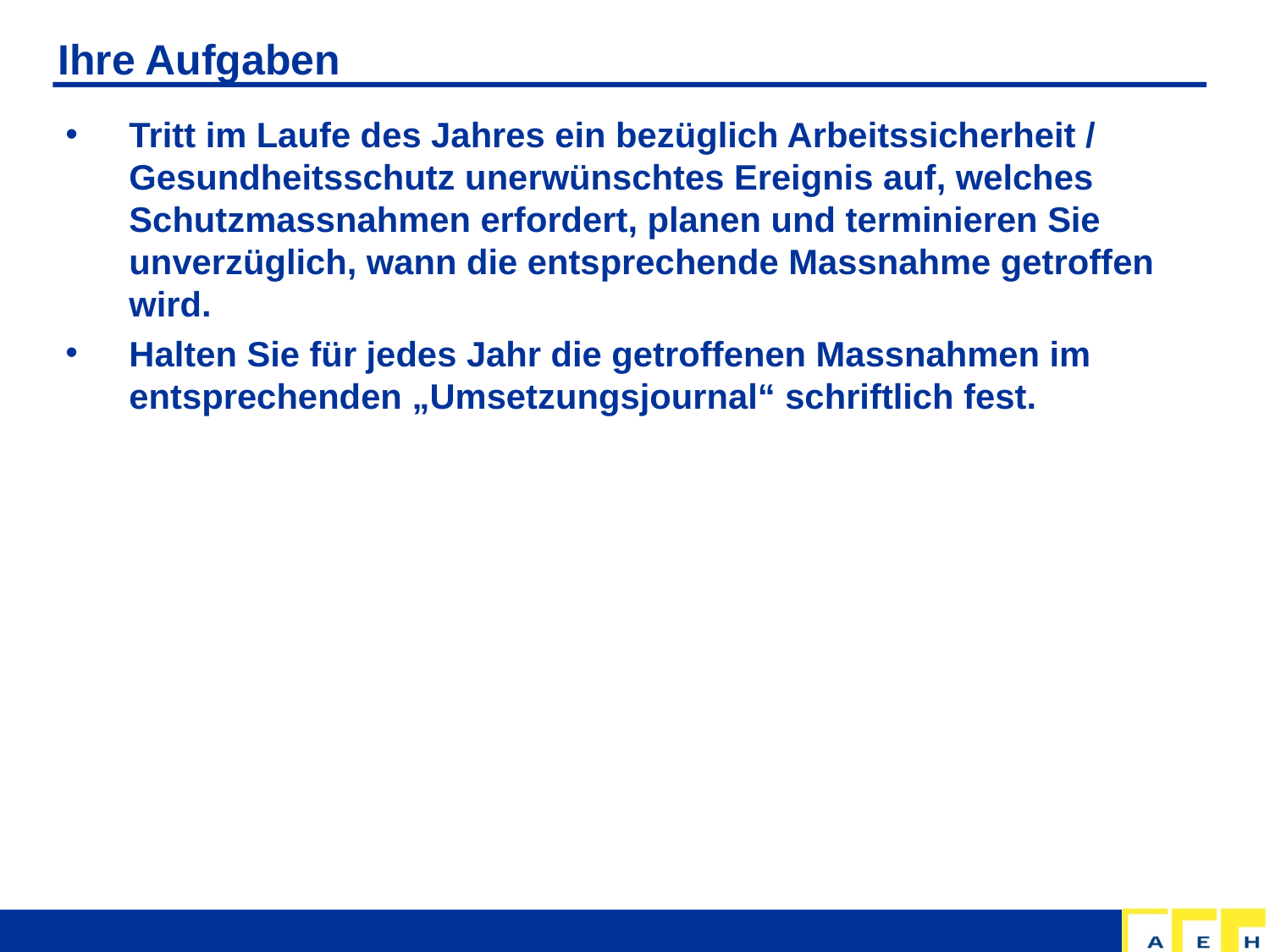

# Ihre Aufgaben
Tritt im Laufe des Jahres ein bezüglich Arbeitssicherheit / Gesundheitsschutz unerwünschtes Ereignis auf, welches Schutzmassnahmen erfordert, planen und terminieren Sie unverzüglich, wann die entsprechende Massnahme getroffen wird.
Halten Sie für jedes Jahr die getroffenen Massnahmen im entsprechenden „Umsetzungsjournal“ schriftlich fest.